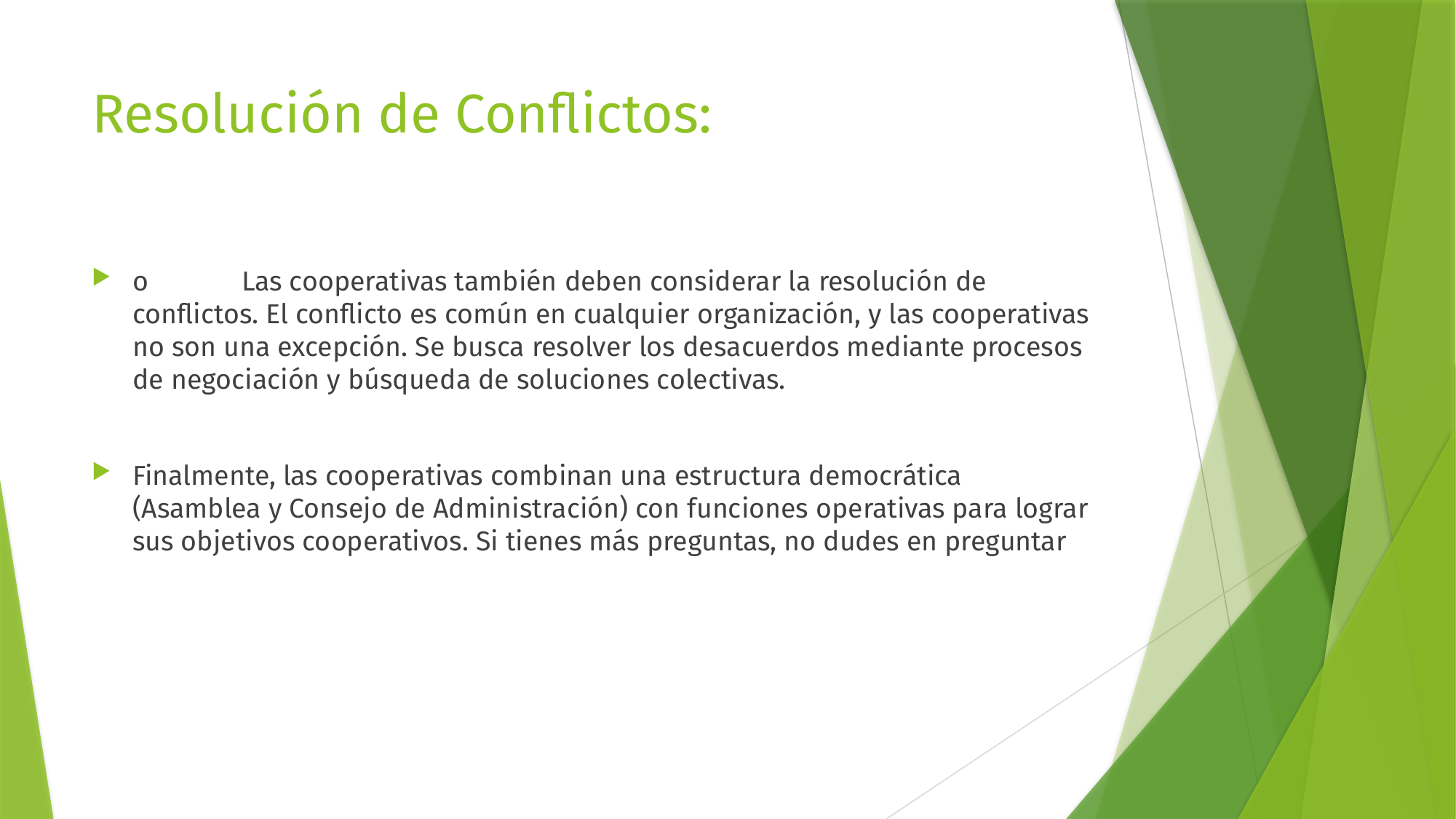

# Resolución de Conflictos:
o	Las cooperativas también deben considerar la resolución de conflictos. El conflicto es común en cualquier organización, y las cooperativas no son una excepción. Se busca resolver los desacuerdos mediante procesos de negociación y búsqueda de soluciones colectivas.

Finalmente, las cooperativas combinan una estructura democrática (Asamblea y Consejo de Administración) con funciones operativas para lograr sus objetivos cooperativos. Si tienes más preguntas, no dudes en preguntar